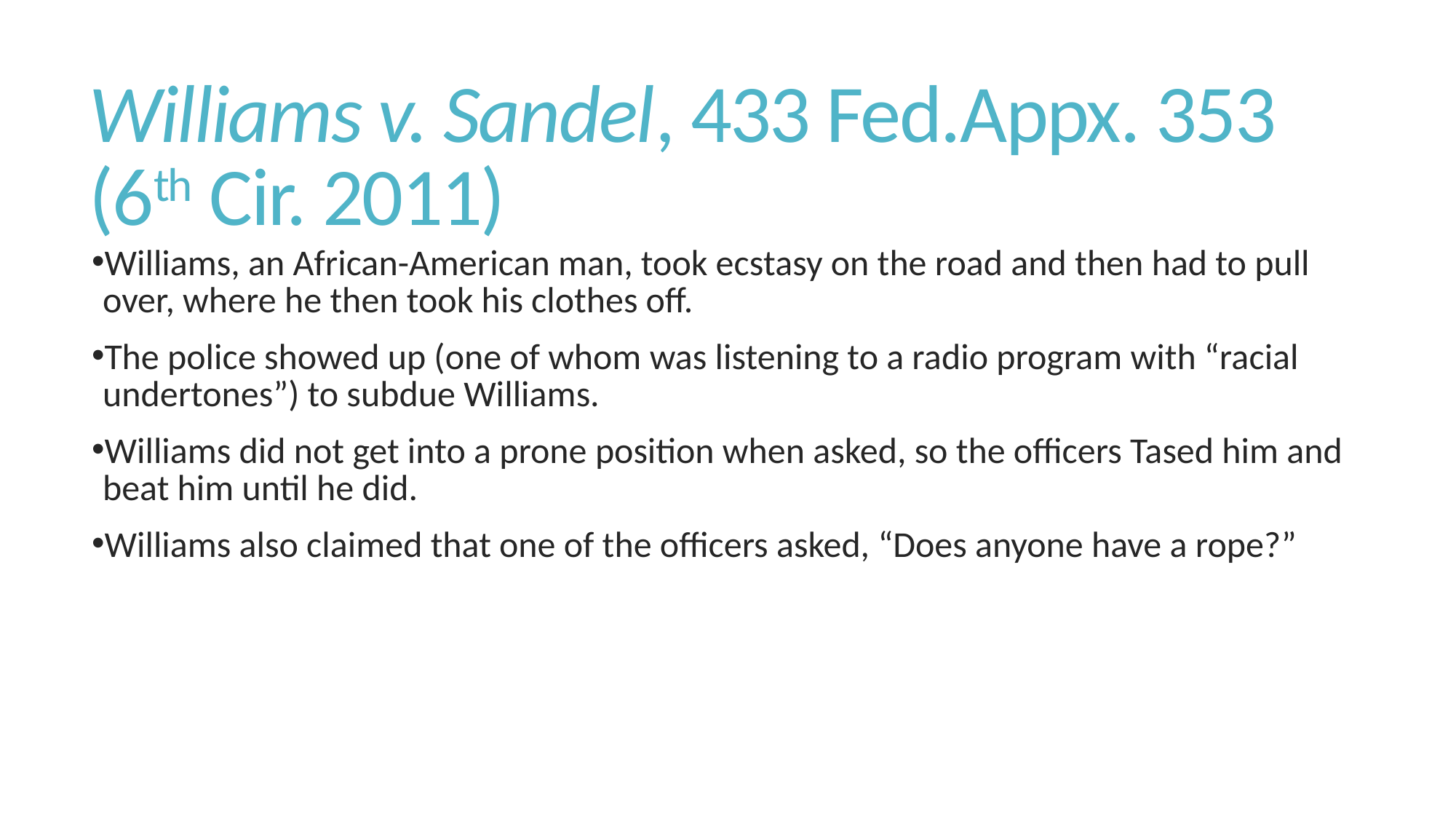

# Williams v. Sandel, 433 Fed.Appx. 353 (6th Cir. 2011)
Williams, an African-American man, took ecstasy on the road and then had to pull over, where he then took his clothes off.
The police showed up (one of whom was listening to a radio program with “racial undertones”) to subdue Williams.
Williams did not get into a prone position when asked, so the officers Tased him and beat him until he did.
Williams also claimed that one of the officers asked, “Does anyone have a rope?”